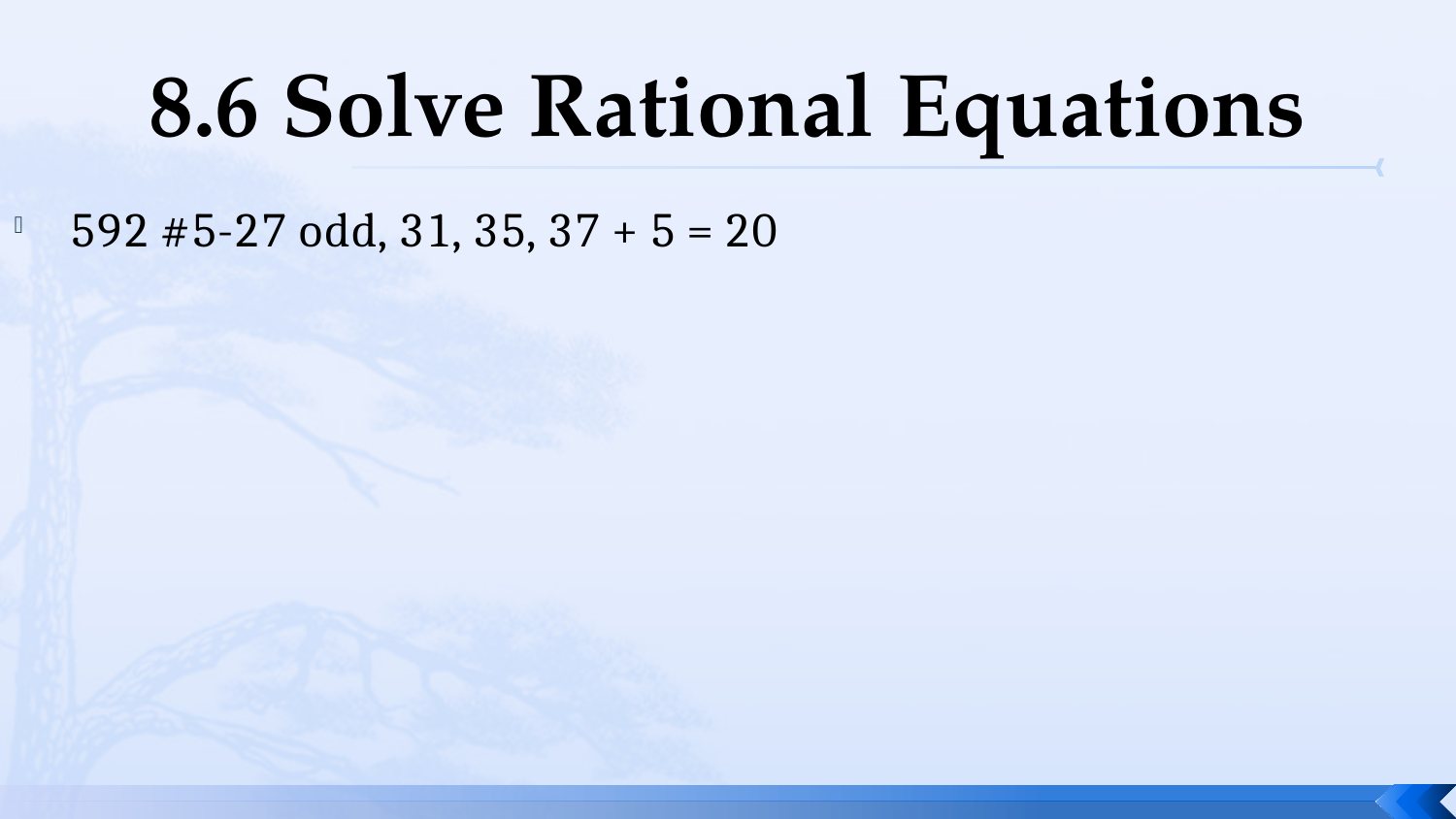

# 8.6 Solve Rational Equations
592 #5-27 odd, 31, 35, 37 + 5 = 20